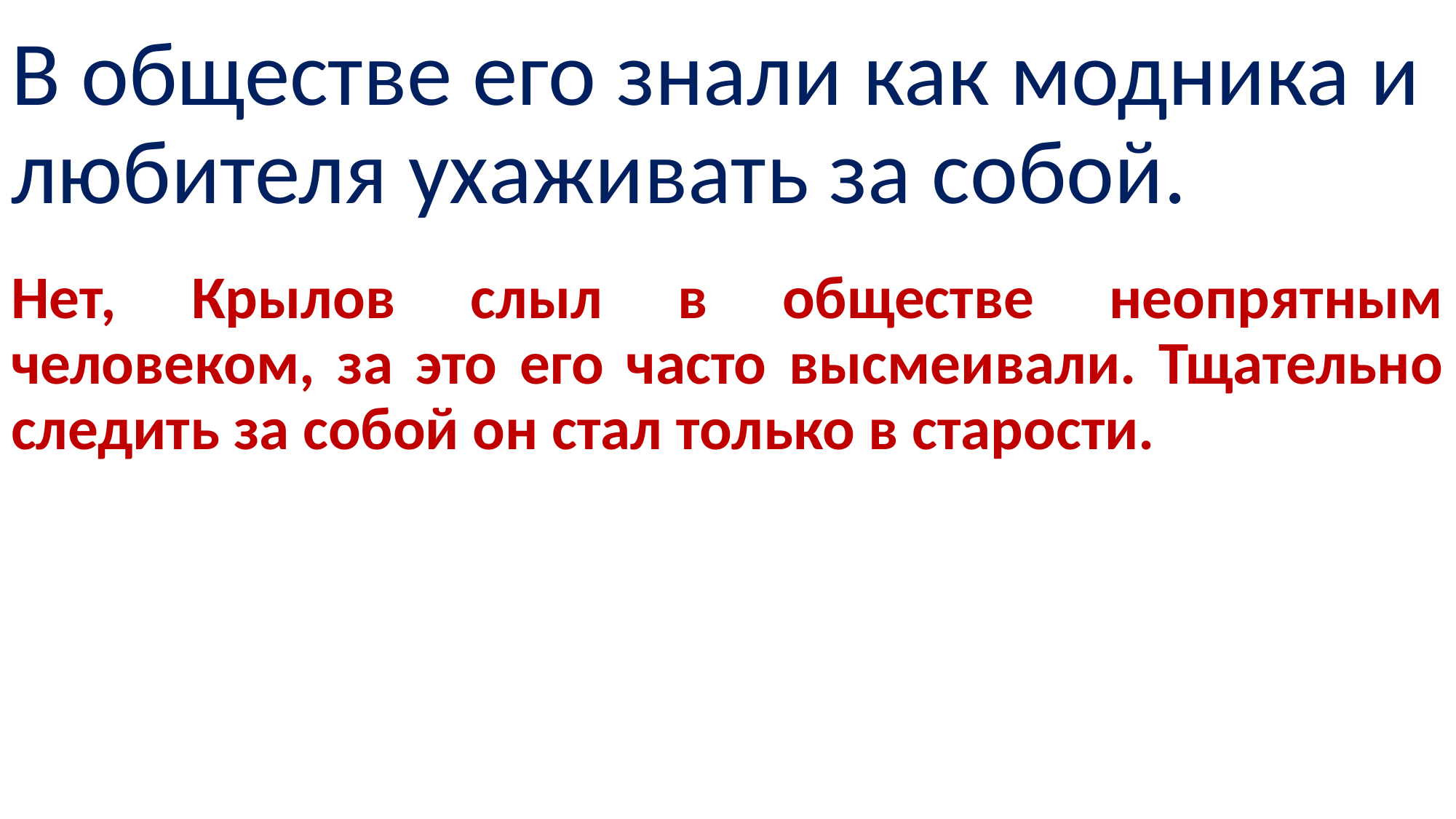

# В обществе его знали как модника и любителя ухаживать за собой.
Нет, Крылов слыл в обществе неопрятным человеком, за это его часто высмеивали. Тщательно следить за собой он стал только в старости.